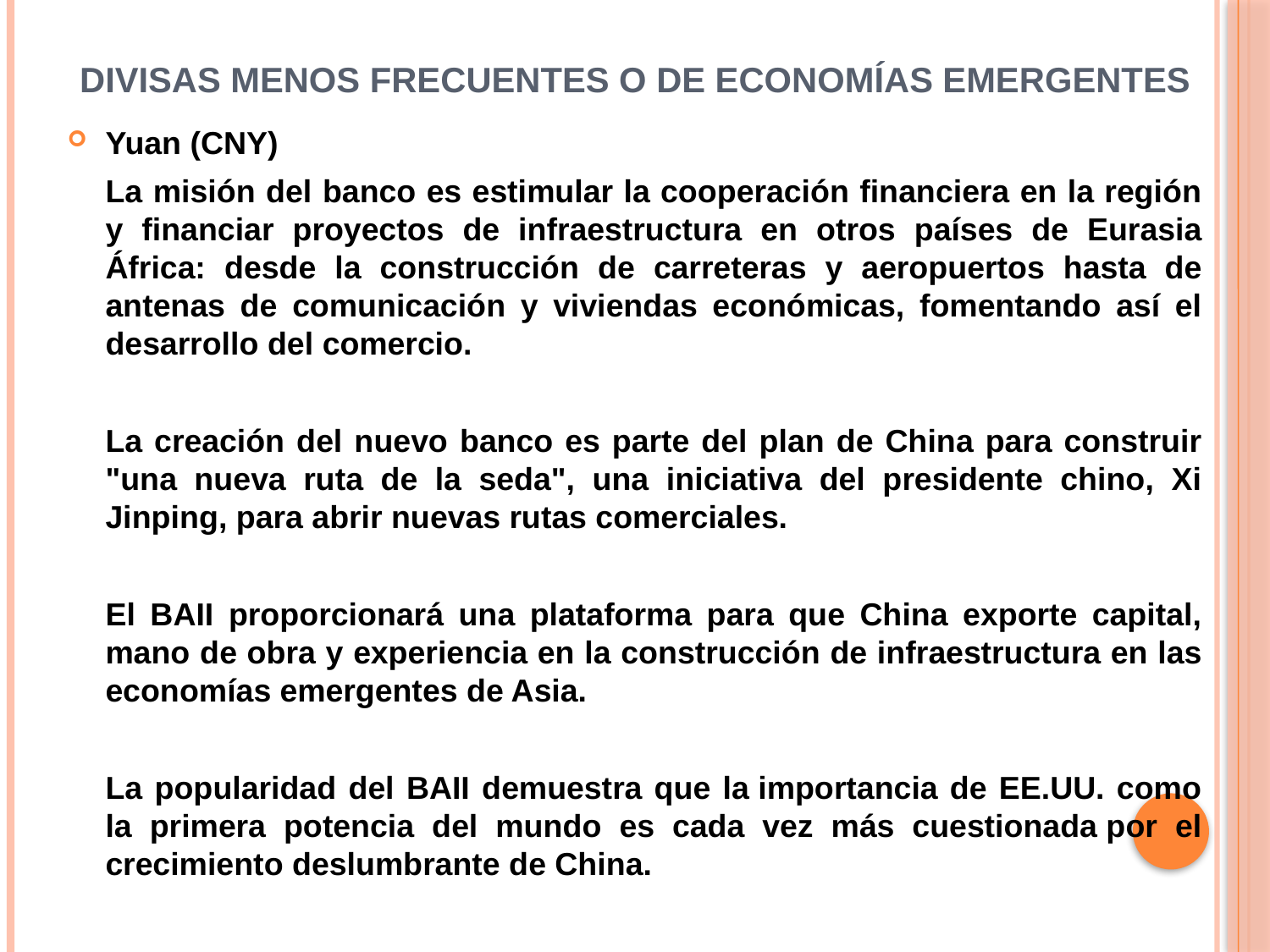

# Divisas menos frecuentes o de economías emergentes
Yuan (CNY)
	La misión del banco es estimular la cooperación financiera en la región y financiar proyectos de infraestructura en otros países de Eurasia África: desde la construcción de carreteras y aeropuertos hasta de antenas de comunicación y viviendas económicas, fomentando así el desarrollo del comercio.

	La creación del nuevo banco es parte del plan de China para construir "una nueva ruta de la seda", una iniciativa del presidente chino, Xi Jinping, para abrir nuevas rutas comerciales.

	El BAII proporcionará una plataforma para que China exporte capital, mano de obra y experiencia en la construcción de infraestructura en las economías emergentes de Asia.

	La popularidad del BAII demuestra que la importancia de EE.UU. como la primera potencia del mundo es cada vez más cuestionada por el crecimiento deslumbrante de China.